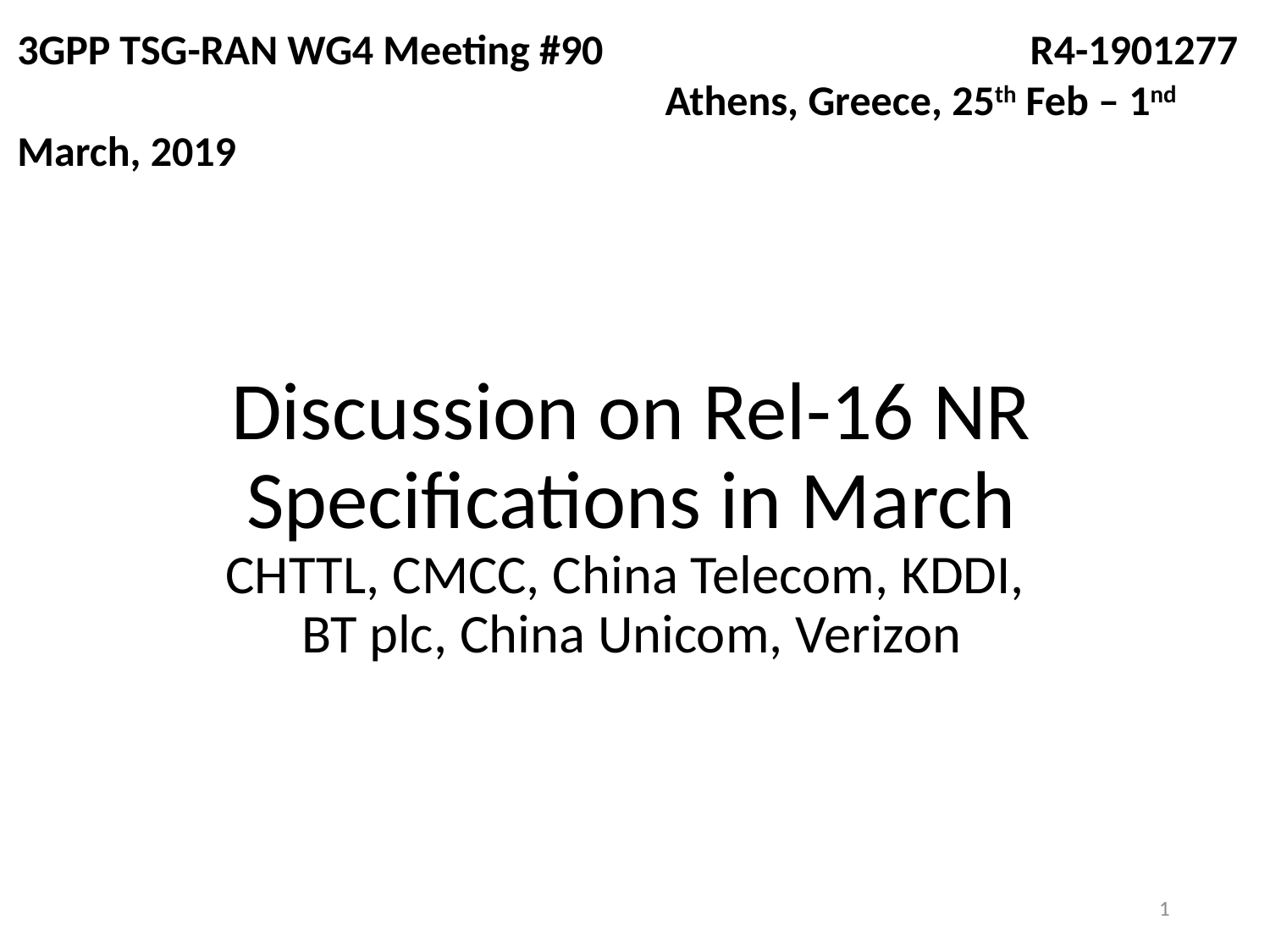

3GPP TSG-RAN WG4 Meeting #90 		             	             R4-1901277                                                                     Athens, Greece, 25th Feb – 1nd March, 2019
# Discussion on Rel-16 NR Specifications in March CHTTL, CMCC, China Telecom, KDDI, BT plc, China Unicom, Verizon
1